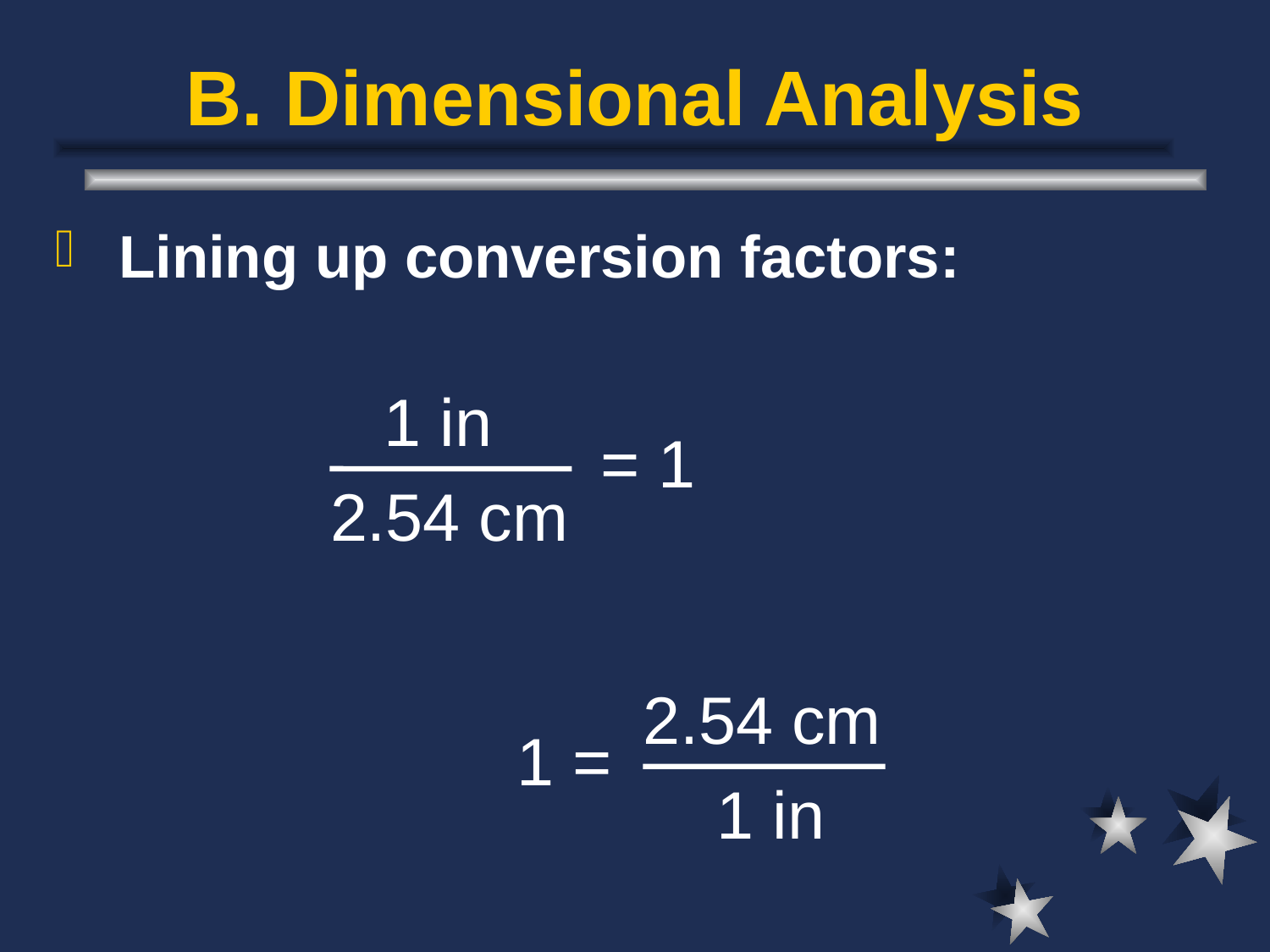

# B. Dimensional Analysis
Lining up conversion factors:
= 1
1 in     = 2.54 cm

2.54 cm    2.54 cm

1 =
1 in     = 2.54 cm

   1 in            1 in